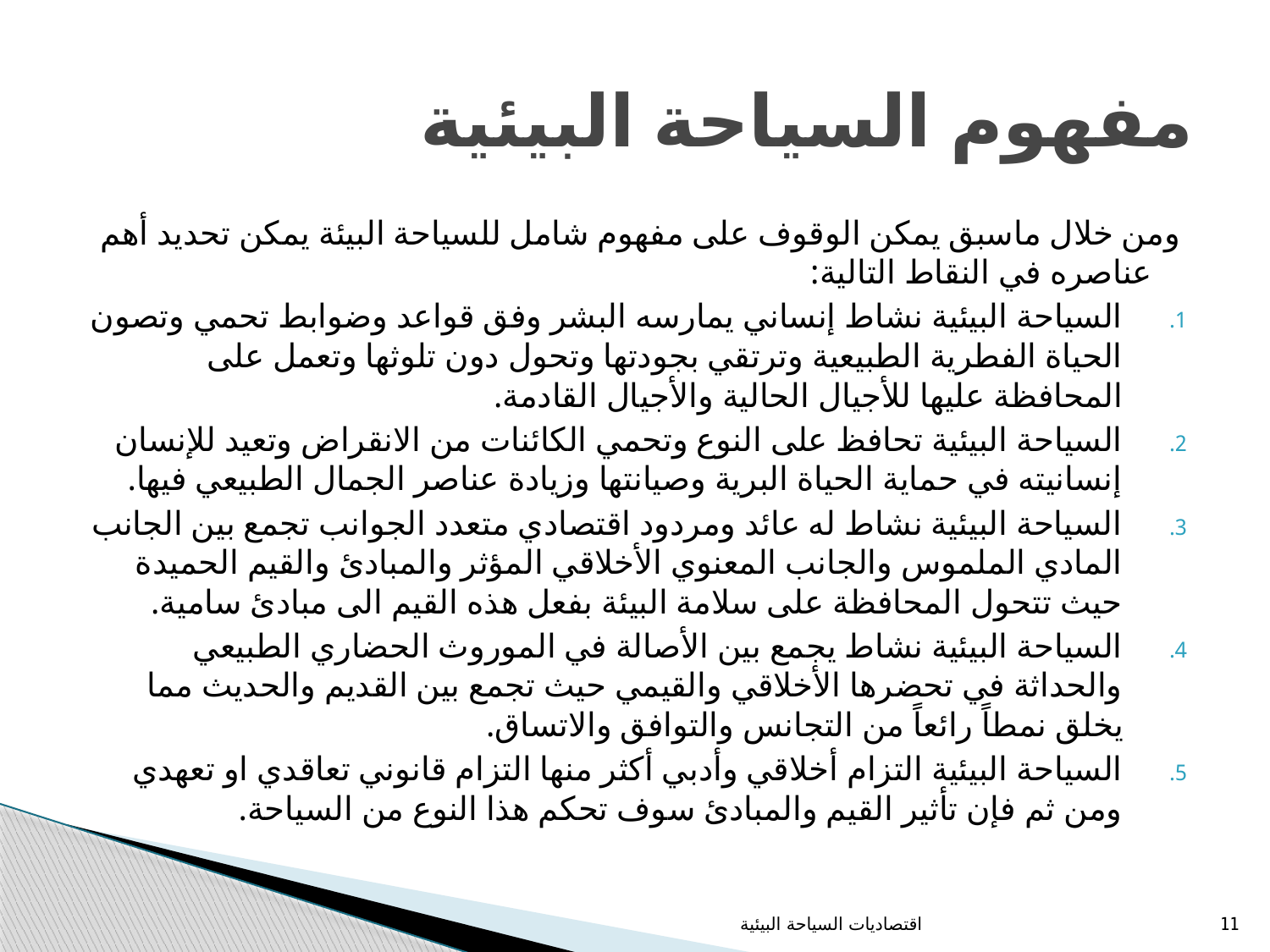

# مفهوم السياحة البيئية
ومن خلال ماسبق يمكن الوقوف على مفهوم شامل للسياحة البيئة يمكن تحديد أهم عناصره في النقاط التالية:
السياحة البيئية نشاط إنساني يمارسه البشر وفق قواعد وضوابط تحمي وتصون الحياة الفطرية الطبيعية وترتقي بجودتها وتحول دون تلوثها وتعمل على المحافظة عليها للأجيال الحالية والأجيال القادمة.
السياحة البيئية تحافظ على النوع وتحمي الكائنات من الانقراض وتعيد للإنسان إنسانيته في حماية الحياة البرية وصيانتها وزيادة عناصر الجمال الطبيعي فيها.
السياحة البيئية نشاط له عائد ومردود اقتصادي متعدد الجوانب تجمع بين الجانب المادي الملموس والجانب المعنوي الأخلاقي المؤثر والمبادئ والقيم الحميدة حيث تتحول المحافظة على سلامة البيئة بفعل هذه القيم الى مبادئ سامية.
السياحة البيئية نشاط يجمع بين الأصالة في الموروث الحضاري الطبيعي والحداثة في تحضرها الأخلاقي والقيمي حيث تجمع بين القديم والحديث مما يخلق نمطاً رائعاً من التجانس والتوافق والاتساق.
السياحة البيئية التزام أخلاقي وأدبي أكثر منها التزام قانوني تعاقدي او تعهدي ومن ثم فإن تأثير القيم والمبادئ سوف تحكم هذا النوع من السياحة.
اقتصاديات السياحة البيئية
11